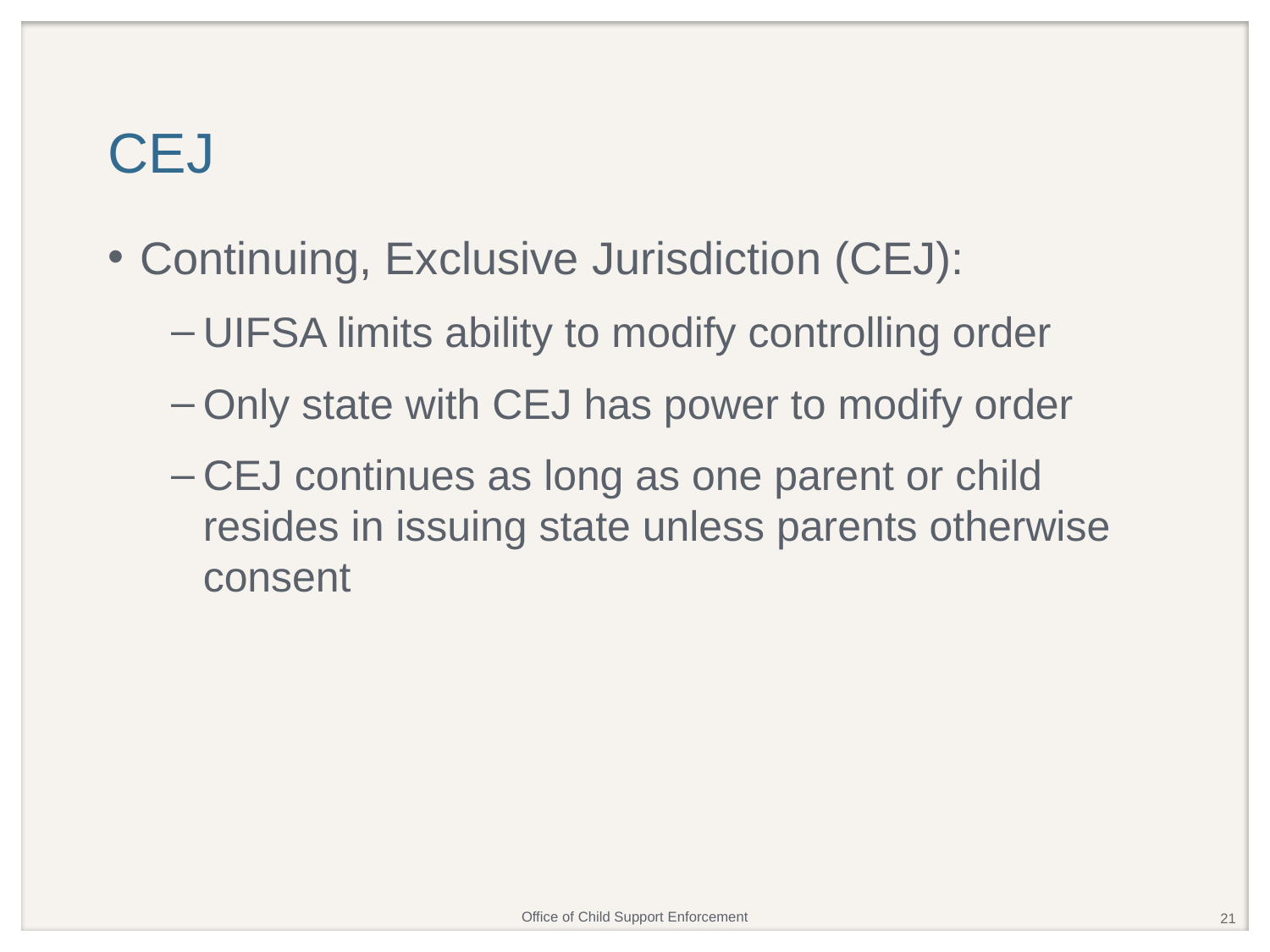

# CEJ
Continuing, Exclusive Jurisdiction (CEJ):
UIFSA limits ability to modify controlling order
Only state with CEJ has power to modify order
CEJ continues as long as one parent or child resides in issuing state unless parents otherwise consent

21